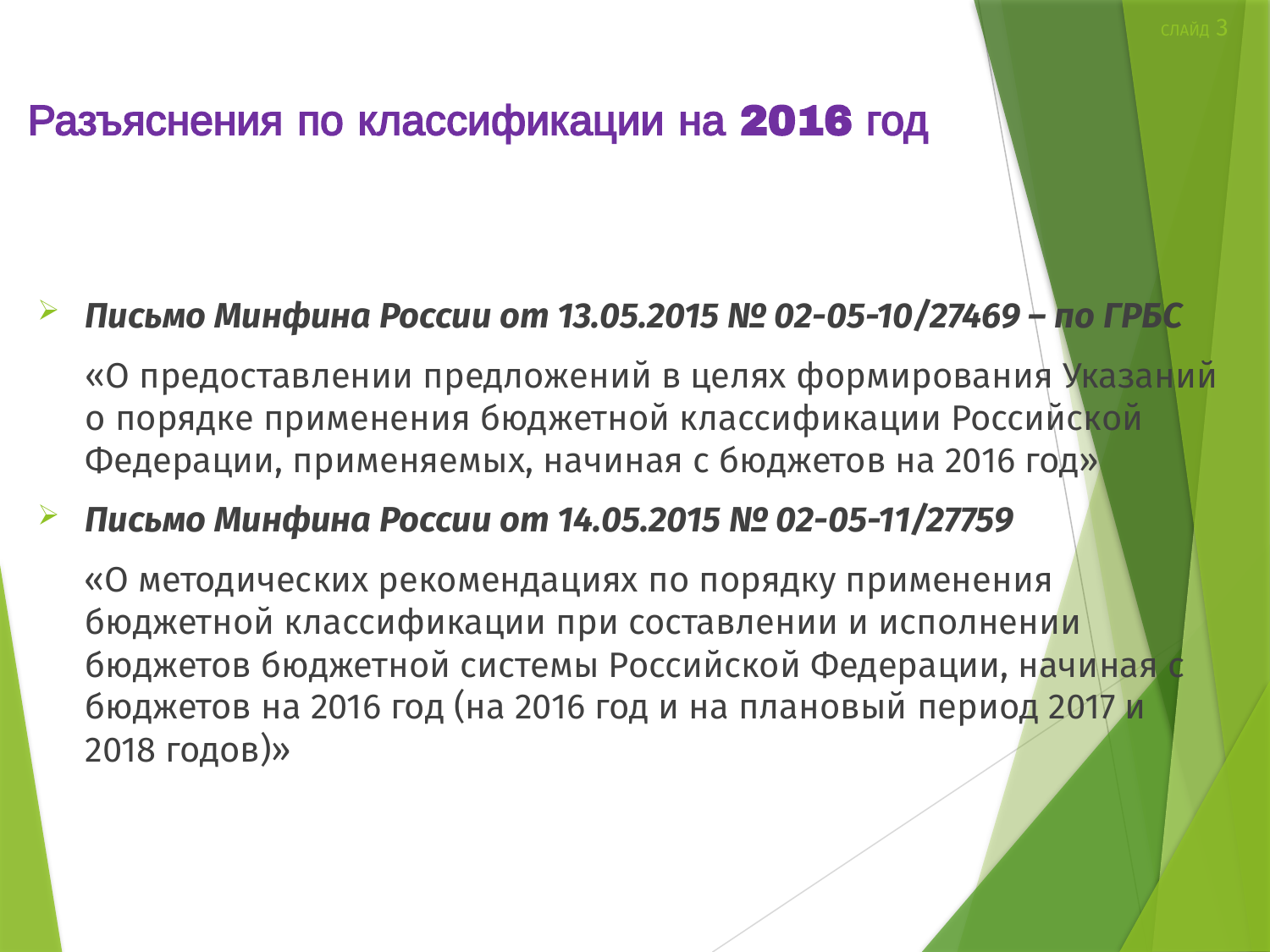

СЛАЙД 3
# Разъяснения по классификации на 2016 год

Письмо Минфина России от 13.05.2015 № 02-05-10/27469 – по ГРБС
	«О предоставлении предложений в целях формирования Указаний о порядке применения бюджетной классификации Российской Федерации, применяемых, начиная с бюджетов на 2016 год»
Письмо Минфина России от 14.05.2015 № 02-05-11/27759
     «О методических рекомендациях по порядку применения бюджетной классификации при составлении и исполнении бюджетов бюджетной системы Российской Федерации, начиная с бюджетов на 2016 год (на 2016 год и на плановый период 2017 и 2018 годов)»